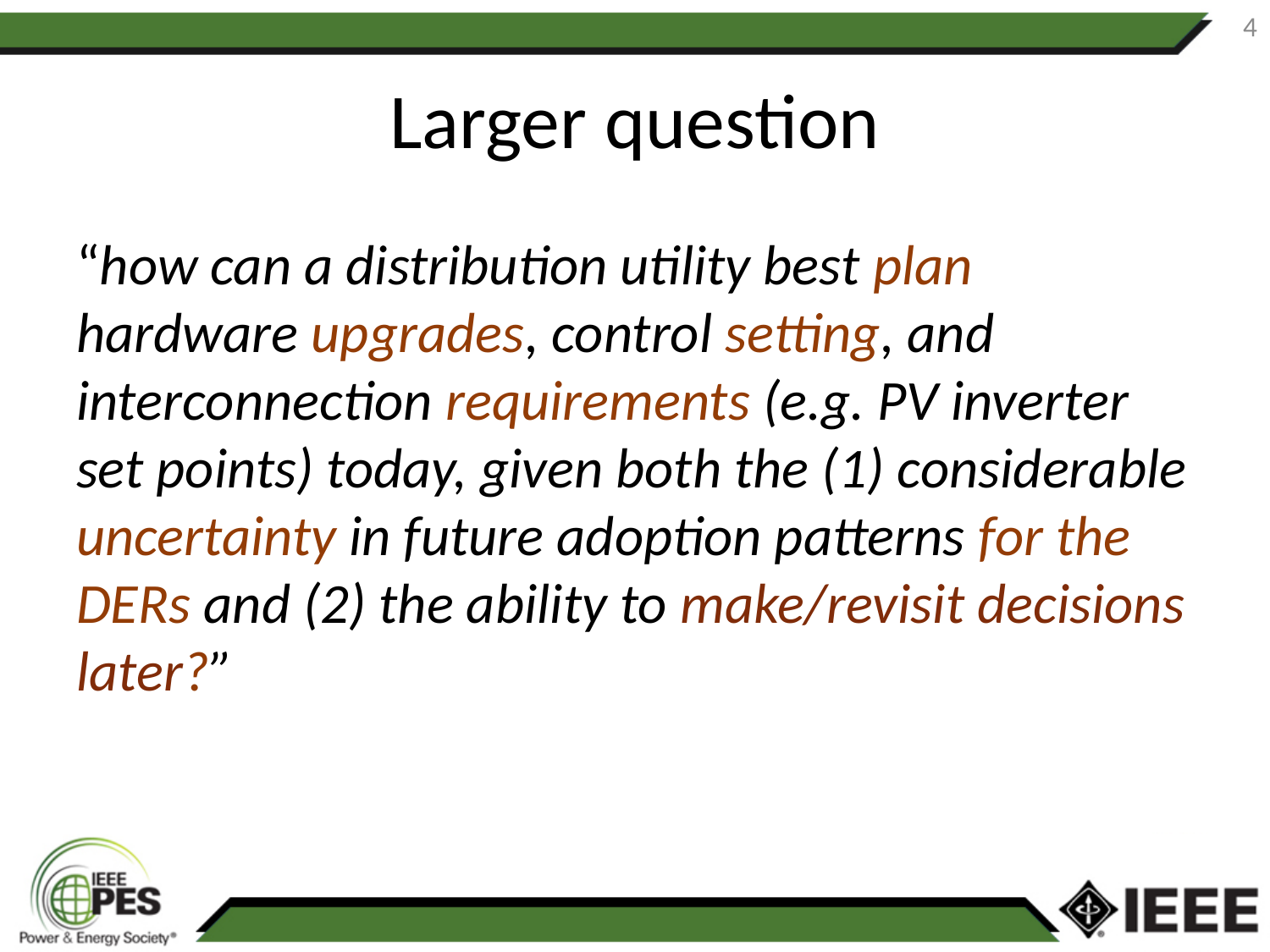

4
# Larger question
“how can a distribution utility best plan hardware upgrades, control setting, and interconnection requirements (e.g. PV inverter set points) today, given both the (1) considerable uncertainty in future adoption patterns for the DERs and (2) the ability to make/revisit decisions later?”